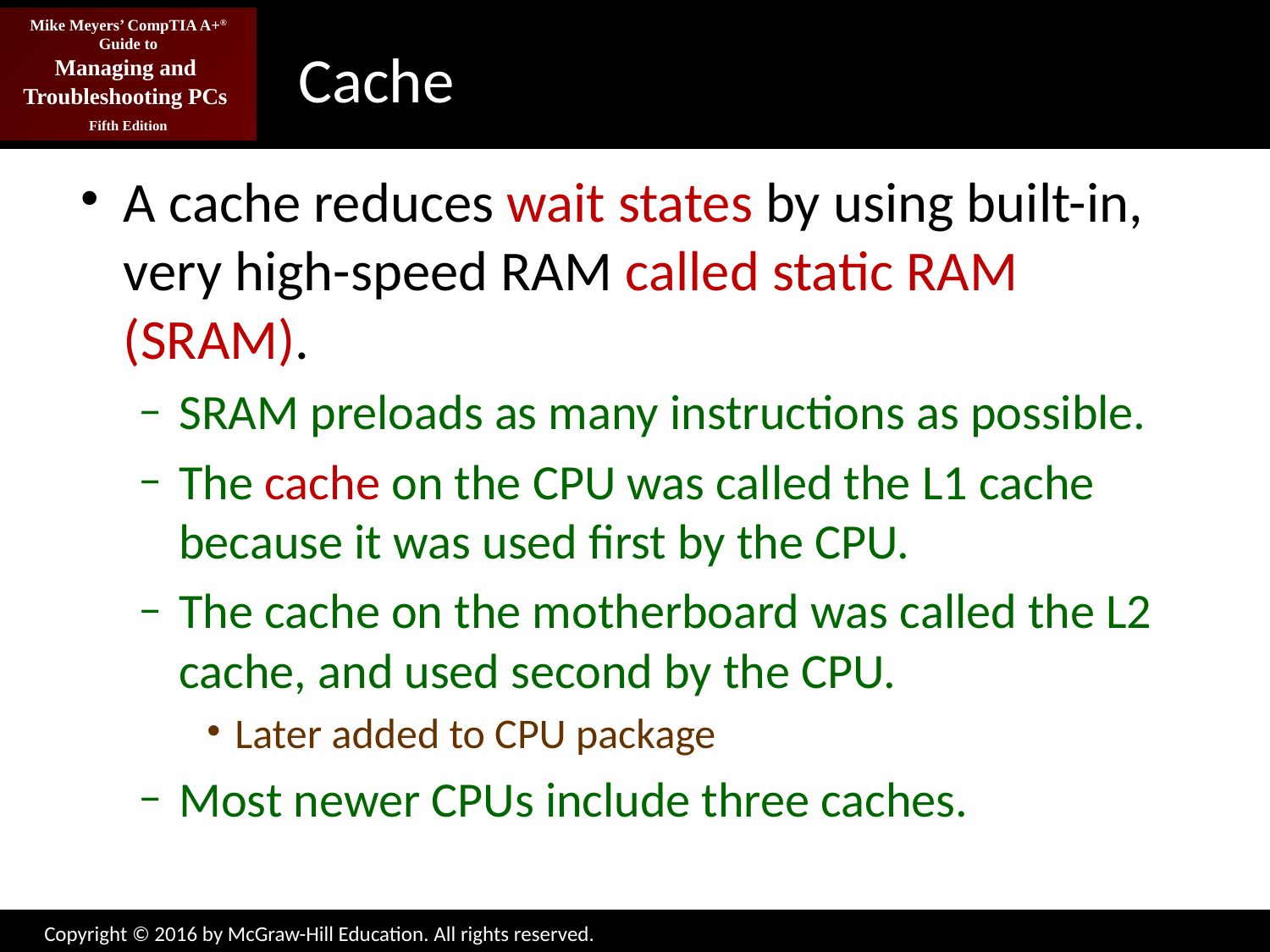

# Cache
A cache reduces wait states by using built-in, very high-speed RAM called static RAM (SRAM).
SRAM preloads as many instructions as possible.
The cache on the CPU was called the L1 cache because it was used first by the CPU.
The cache on the motherboard was called the L2 cache, and used second by the CPU.
Later added to CPU package
Most newer CPUs include three caches.